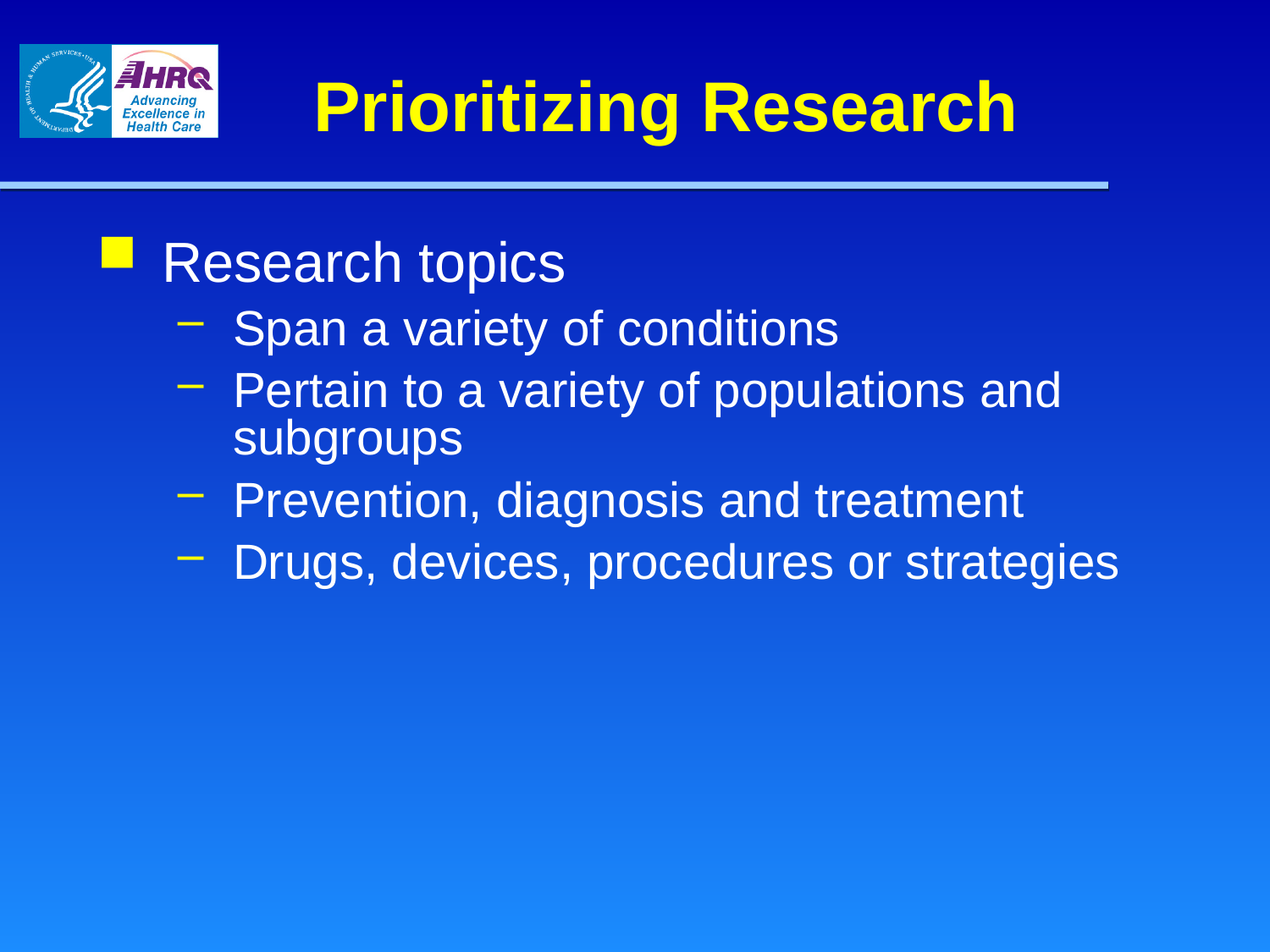

# Prioritizing Research
Research topics
Span a variety of conditions
Pertain to a variety of populations and subgroups
Prevention, diagnosis and treatment
Drugs, devices, procedures or strategies